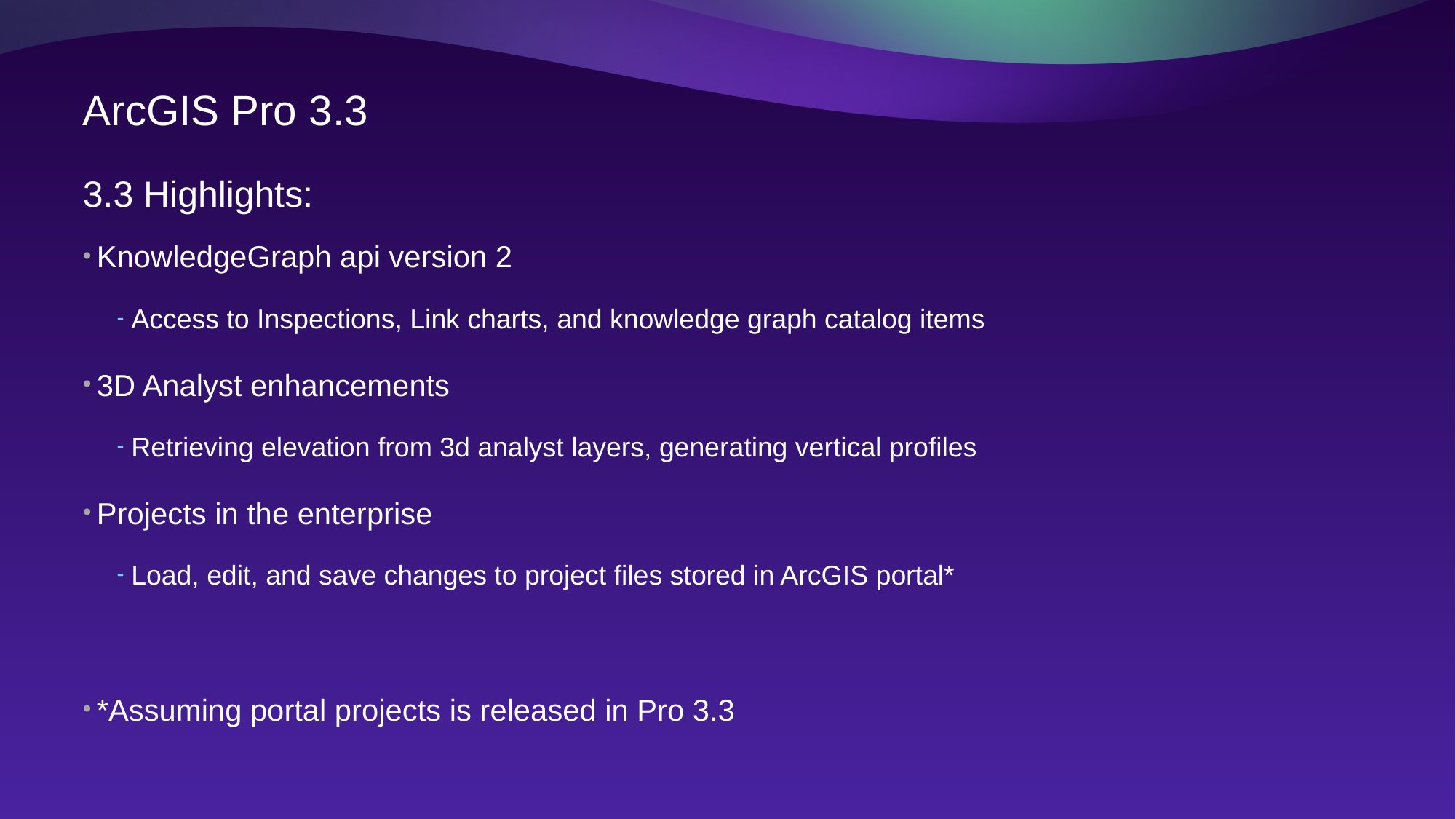

# ArcGIS Pro 3.3
3.3 Highlights:
KnowledgeGraph api version 2
Access to Inspections, Link charts, and knowledge graph catalog items
3D Analyst enhancements
Retrieving elevation from 3d analyst layers, generating vertical profiles
Projects in the enterprise
Load, edit, and save changes to project files stored in ArcGIS portal*

*Assuming portal projects is released in Pro 3.3